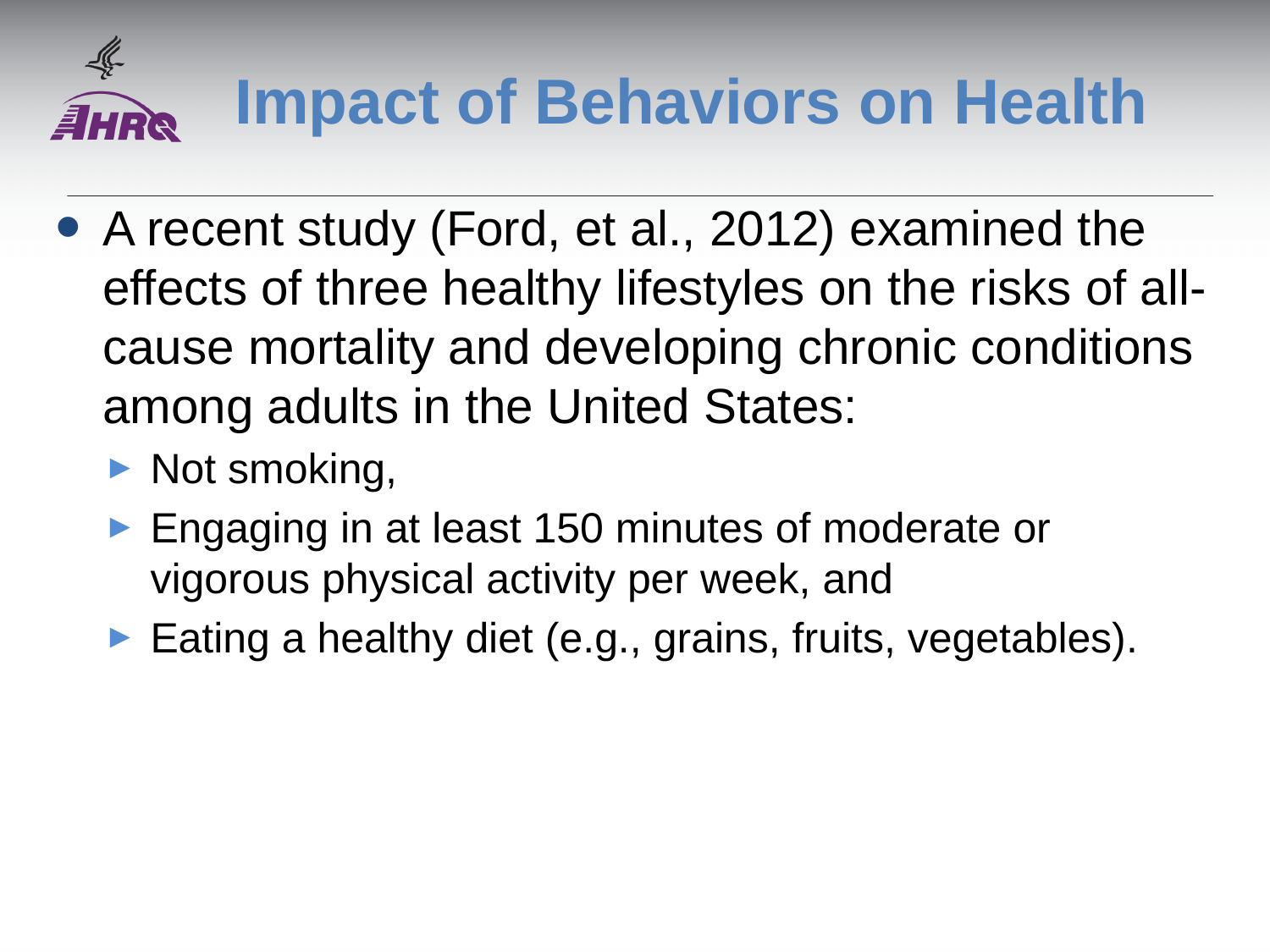

# Impact of Behaviors on Health
A recent study (Ford, et al., 2012) examined the effects of three healthy lifestyles on the risks of all-cause mortality and developing chronic conditions among adults in the United States:
Not smoking,
Engaging in at least 150 minutes of moderate or vigorous physical activity per week, and
Eating a healthy diet (e.g., grains, fruits, vegetables).